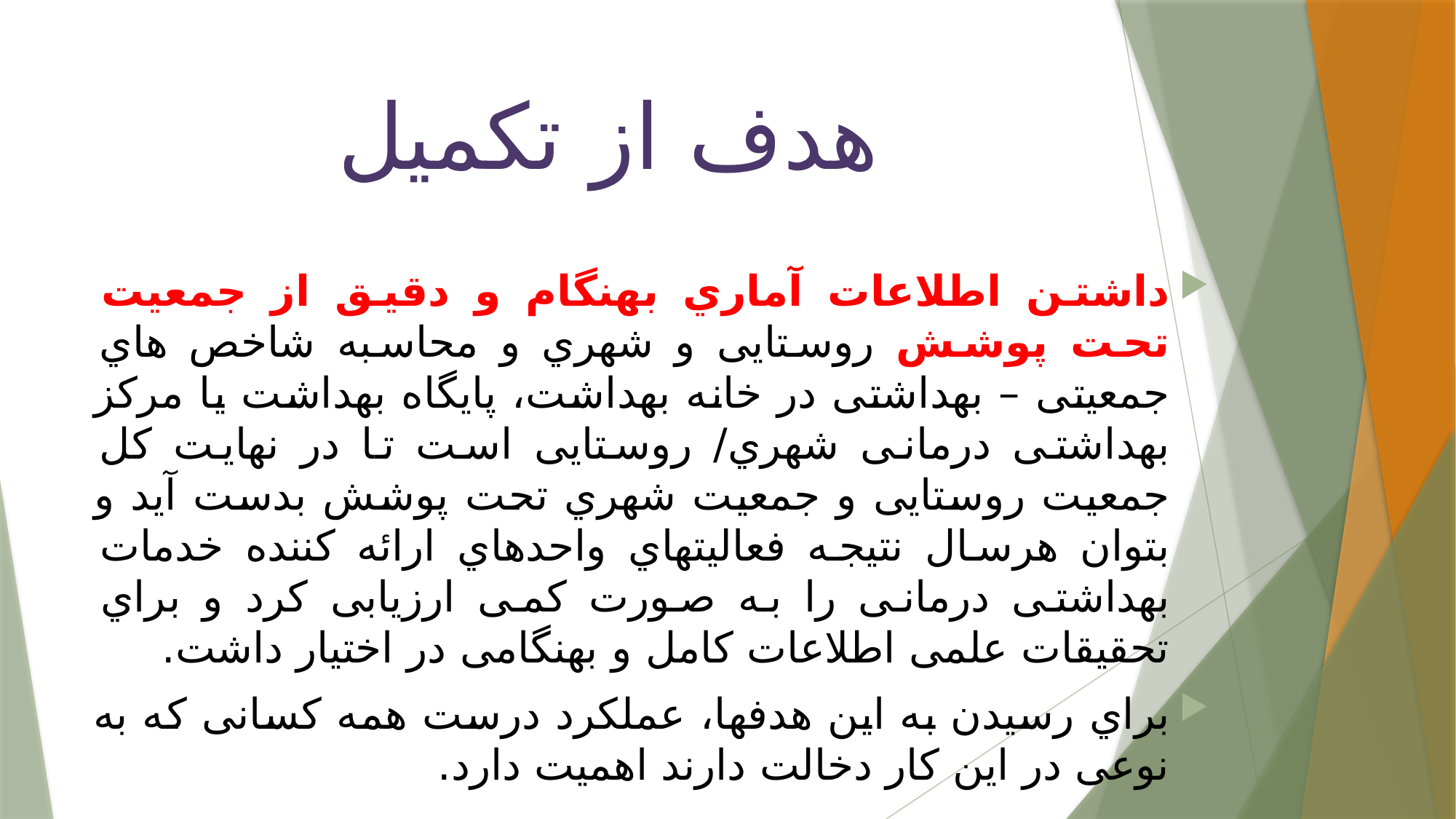

# هدف از تکميل
داشتن اطلاعات آماري بهنگام و دقيق از جمعيت تحت پوشش روستایی و شهري و محاسبه شاخص هاي جمعيتی – بهداشتی در خانه بهداشت، پایگاه بهداشت یا مركز بهداشتی درمانی شهري/ روستایی است تا در نهایت كل جمعيت روستایی و جمعيت شهري تحت پوشش بدست آید و بتوان هرسال نتيجه فعاليتهاي واحدهاي ارائه كننده خدمات بهداشتی درمانی را به صورت كمی ارزیابی كرد و براي تحقيقات علمی اطلاعات كامل و بهنگامی در اختيار داشت.
براي رسيدن به این هدفها، عملکرد درست همه كسانی كه به نوعی در این كار دخالت دارند اهميت دارد.